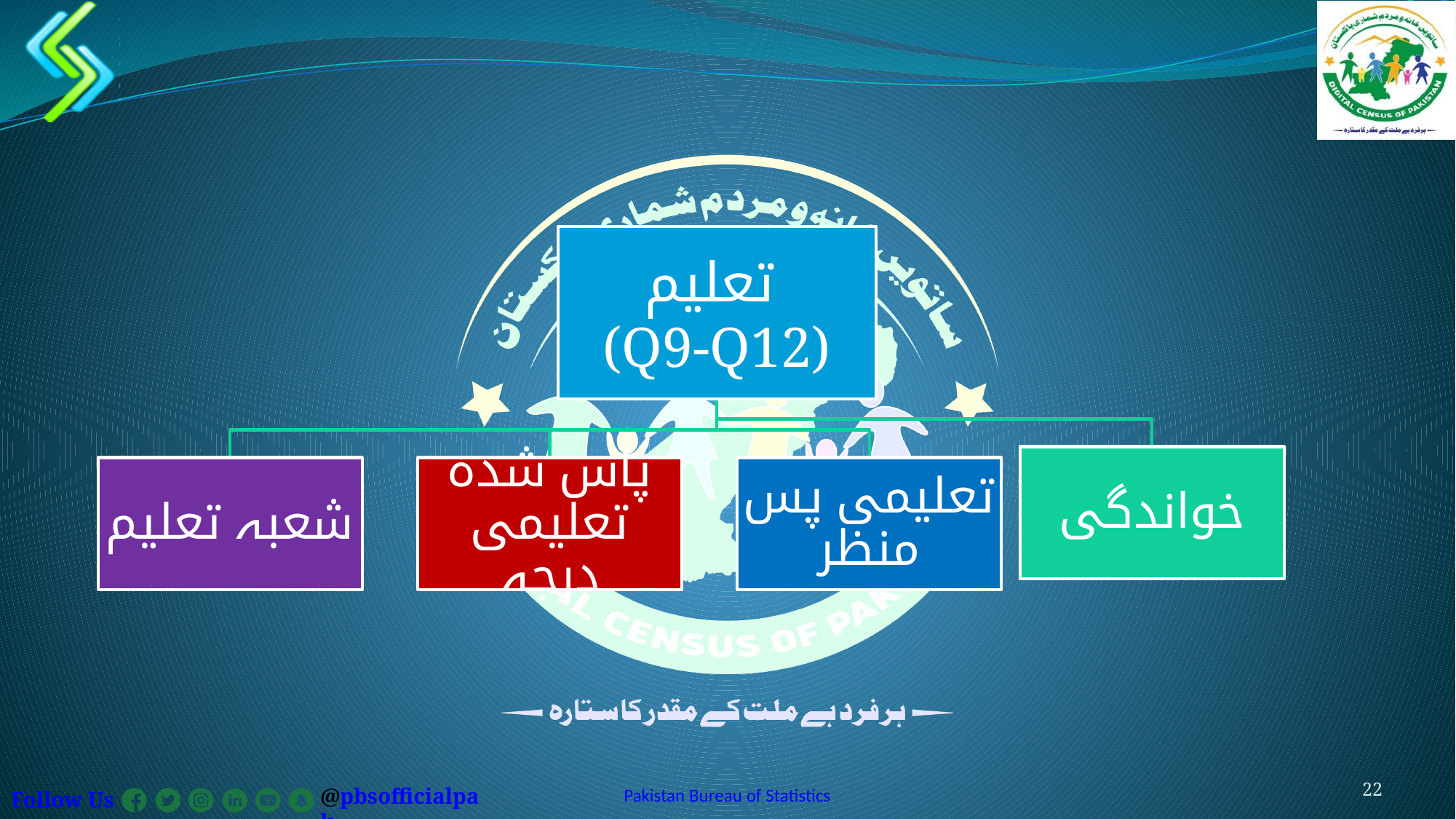

تعلیم
(Q9-Q12)
شعبہ تعلیم
پاس شدہ تعلیمی درجہ
تعلیمی پس منظر
خواندگی
22